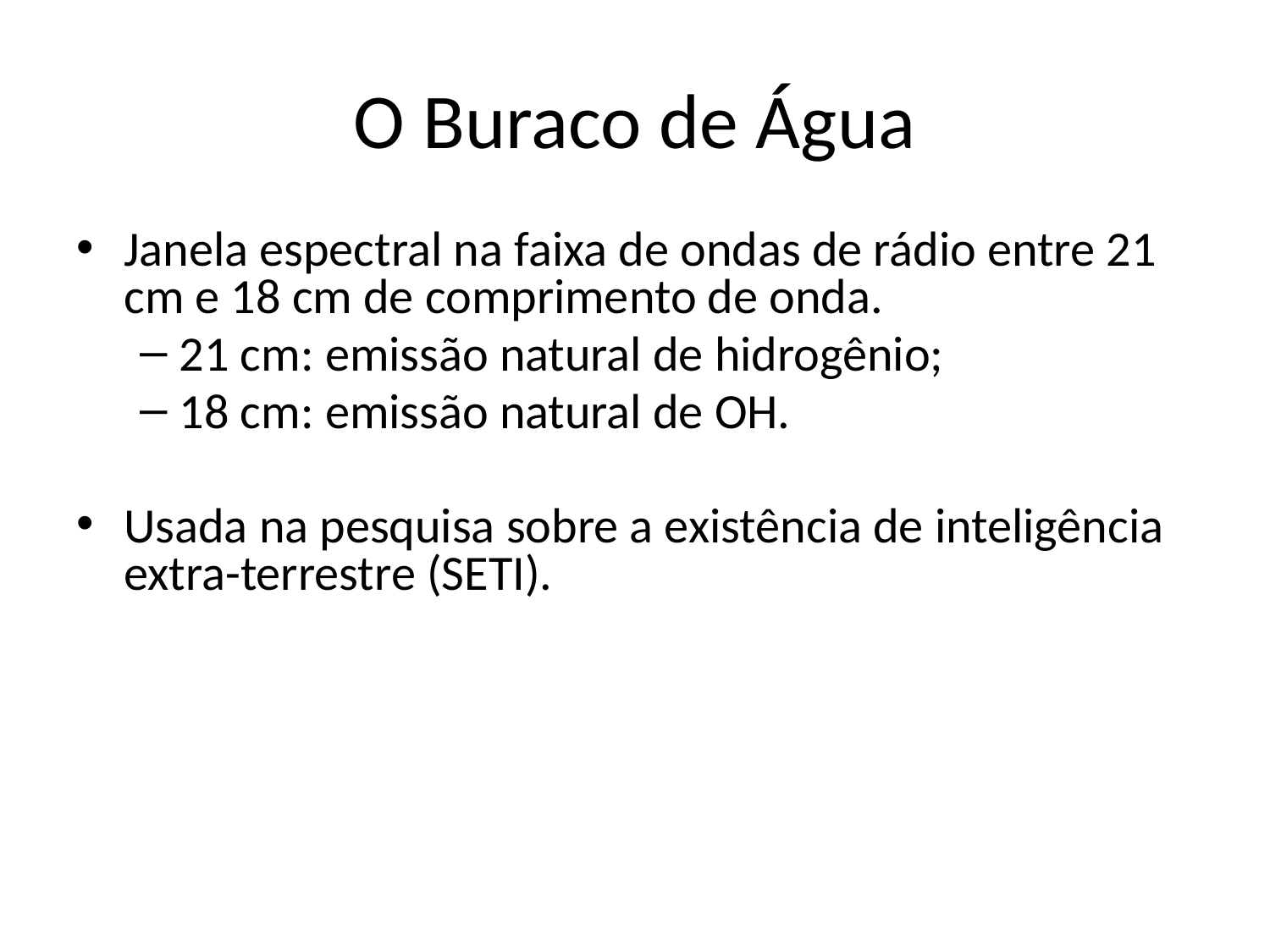

# O Buraco de Água
Janela espectral na faixa de ondas de rádio entre 21 cm e 18 cm de comprimento de onda.
21 cm: emissão natural de hidrogênio;
18 cm: emissão natural de OH.

Usada na pesquisa sobre a existência de inteligência extra-terrestre (SETI).